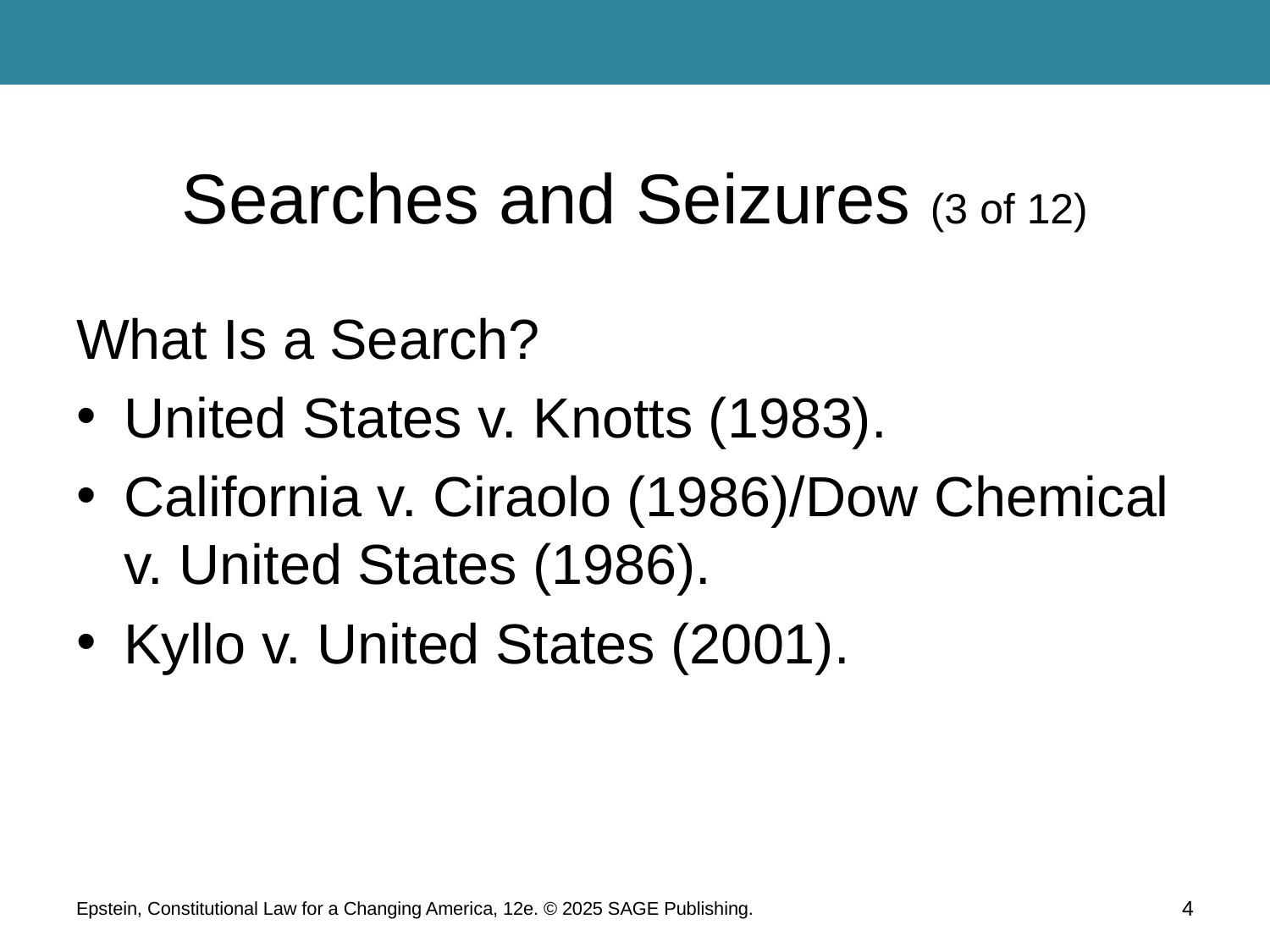

# Searches and Seizures (3 of 12)
What Is a Search?
United States v. Knotts (1983).
California v. Ciraolo (1986)/Dow Chemical v. United States (1986).
Kyllo v. United States (2001).
Epstein, Constitutional Law for a Changing America, 12e. © 2025 SAGE Publishing.
4